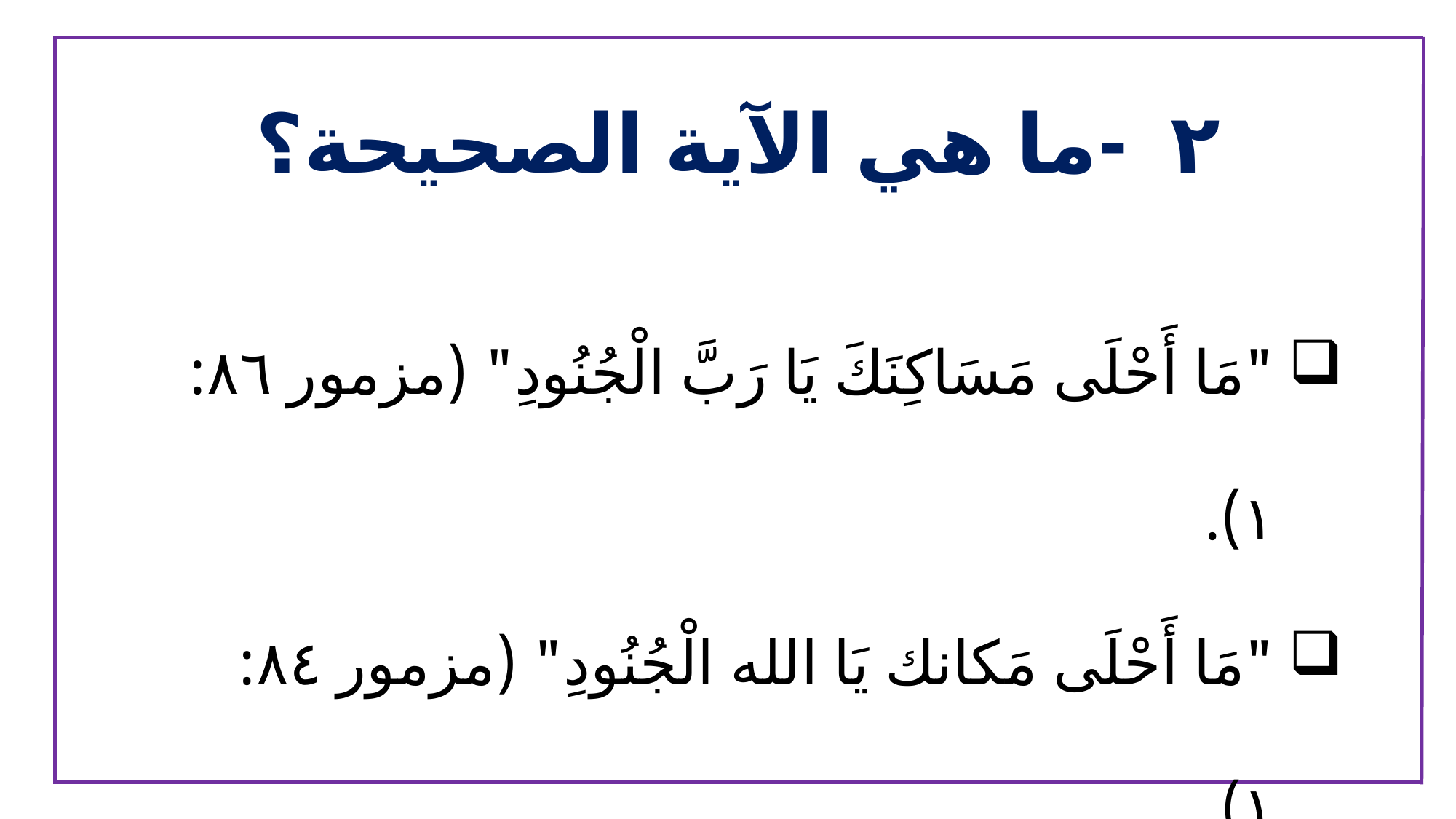

٢  -ما هي الآية الصحيحة؟
"مَا أَحْلَى مَسَاكِنَكَ يَا رَبَّ الْجُنُودِ" (مزمور ٨٦: ١).
"مَا أَحْلَى مَكانك يَا الله الْجُنُودِ" (مزمور ٨٤: ١).
"مَا أَحْلَى مَسَاكِنَكَ يَا رَبَّ الْجُنُودِ" (مزمور٨٤ : ١).